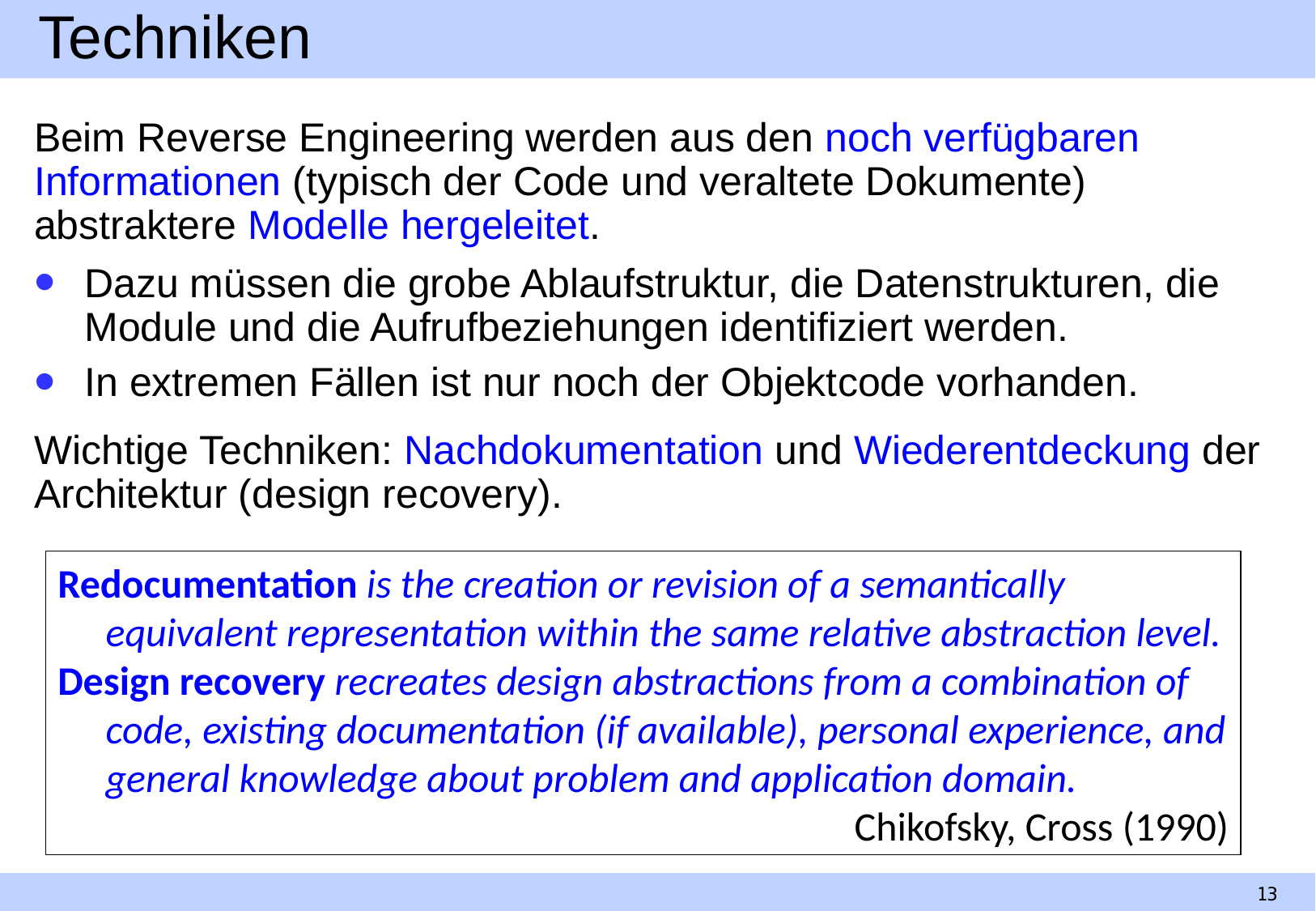

# Techniken
Beim Reverse Engineering werden aus den noch verfügbaren Informationen (typisch der Code und veraltete Dokumente) abstraktere Modelle hergeleitet.
Dazu müssen die grobe Ablaufstruktur, die Datenstrukturen, die Module und die Aufrufbeziehungen identifiziert werden.
In extremen Fällen ist nur noch der Objektcode vorhanden.
Wichtige Techniken: Nachdokumentation und Wiederentdeckung der Architektur (design recovery).
Redocumentation is the creation or revision of a semantically equivalent representation within the same relative abstraction level.
Design recovery recreates design abstractions from a combination of code, existing documentation (if available), personal experience, and general knowledge about problem and application domain.
Chikofsky, Cross (1990)
13